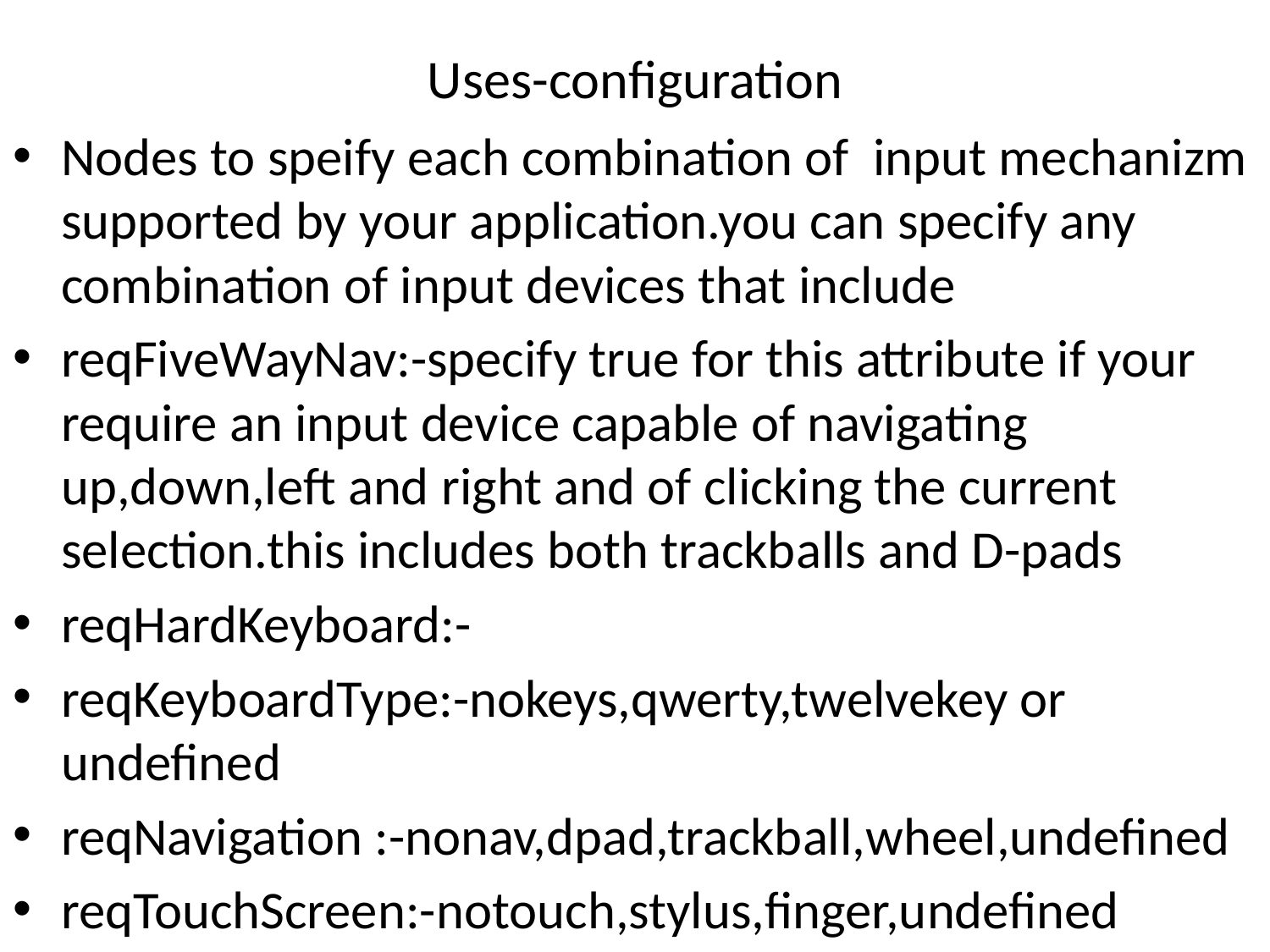

# Uses-configuration
Nodes to speify each combination of  input mechanizm supported by your application.you can specify any combination of input devices that include
reqFiveWayNav:-specify true for this attribute if your require an input device capable of navigating up,down,left and right and of clicking the current selection.this includes both trackballs and D-pads
reqHardKeyboard:-
reqKeyboardType:-nokeys,qwerty,twelvekey or undefined
reqNavigation :-nonav,dpad,trackball,wheel,undefined
reqTouchScreen:-notouch,stylus,finger,undefined